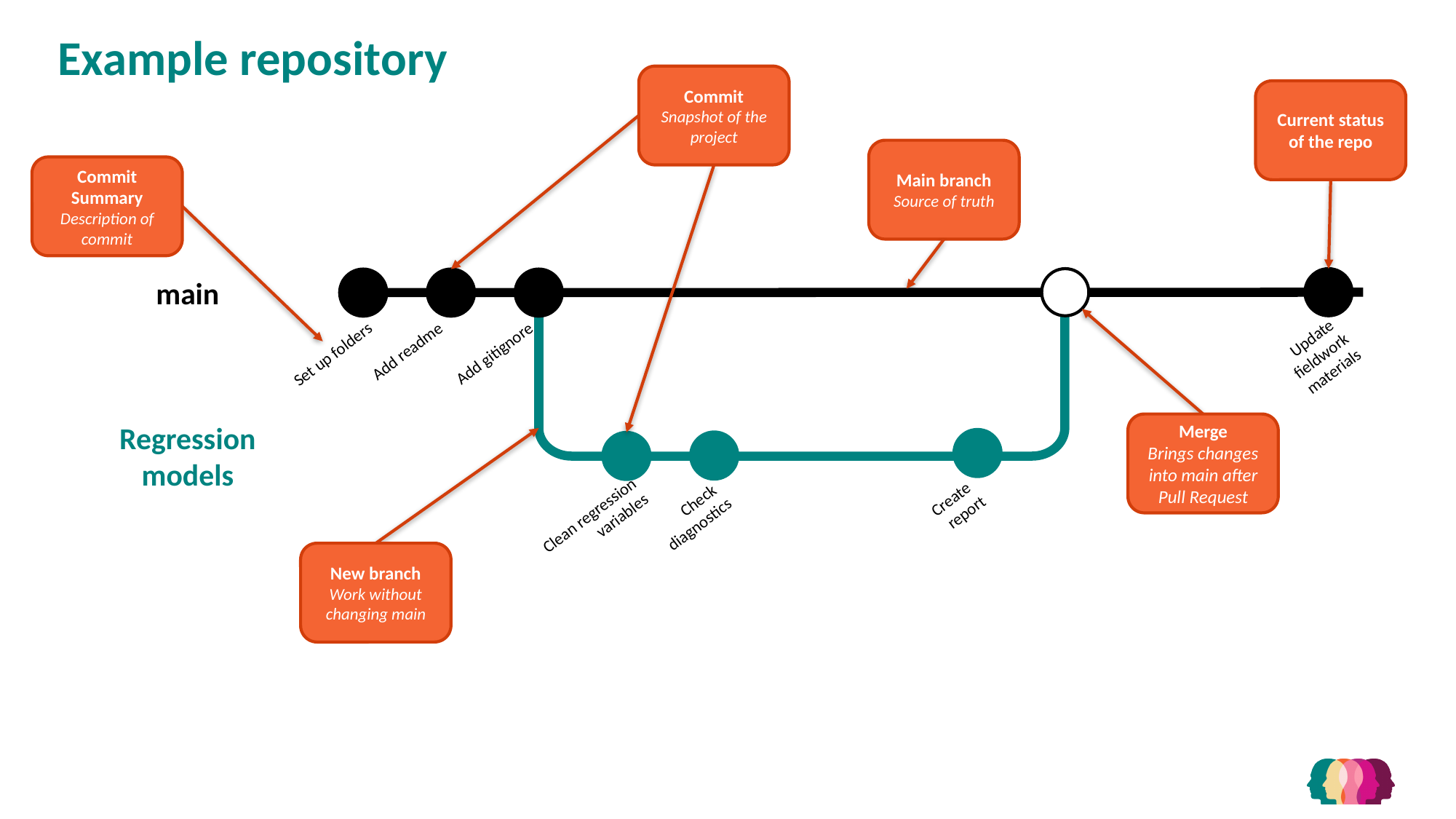

# Example repository
Commit
Snapshot of the project
Current status of the repo
Main branch
Source of truth
Commit Summary
Description of commit
main

Update
fieldwork
materials
Add readme
Add gitignore
Set up folders
Merge
Brings changes into main after Pull Request
Regression models

Create
report
Check
diagnostics
Clean regression
 variables
New branch
Work without changing main